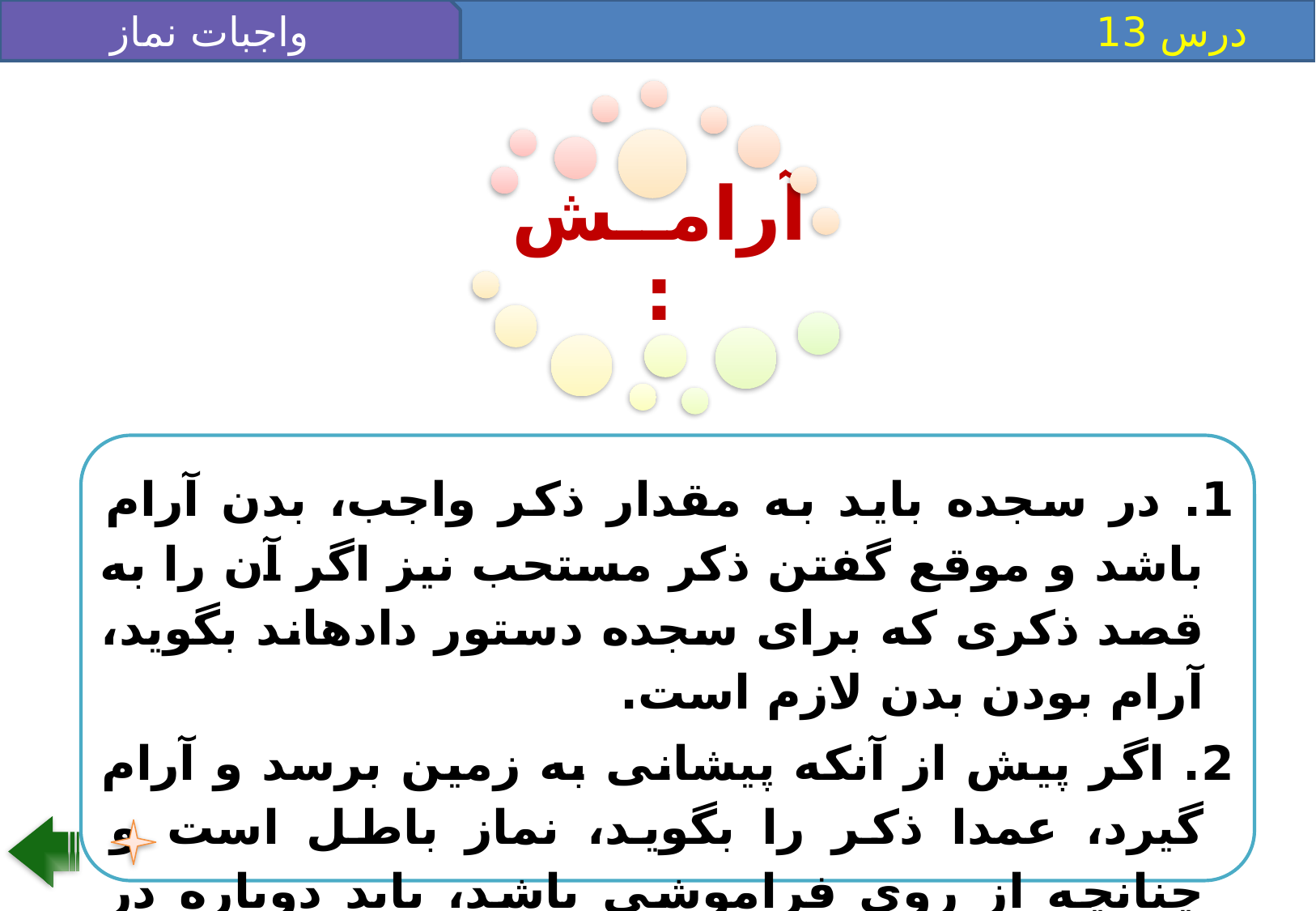

واجبات نماز 3
 درس 13

آرامــش:

1. در سجده بايد به مقدار ذكر واجب، بدن آرام باشد و موقع گفتن ذكر مستحب نيز اگر آن را به قصد ذكرى كه براى سجده دستور داده‏اند بگويد، آرام بودن بدن لازم است.
2. اگر پيش از آنكه پيشانى به زمين برسد و آرام گيرد، عمدا ذكر را بگويد، نماز باطل است و چنانچه از روى فراموشى باشد، بايد دوباره در حال آرام بودن، ذكر را بگويد.